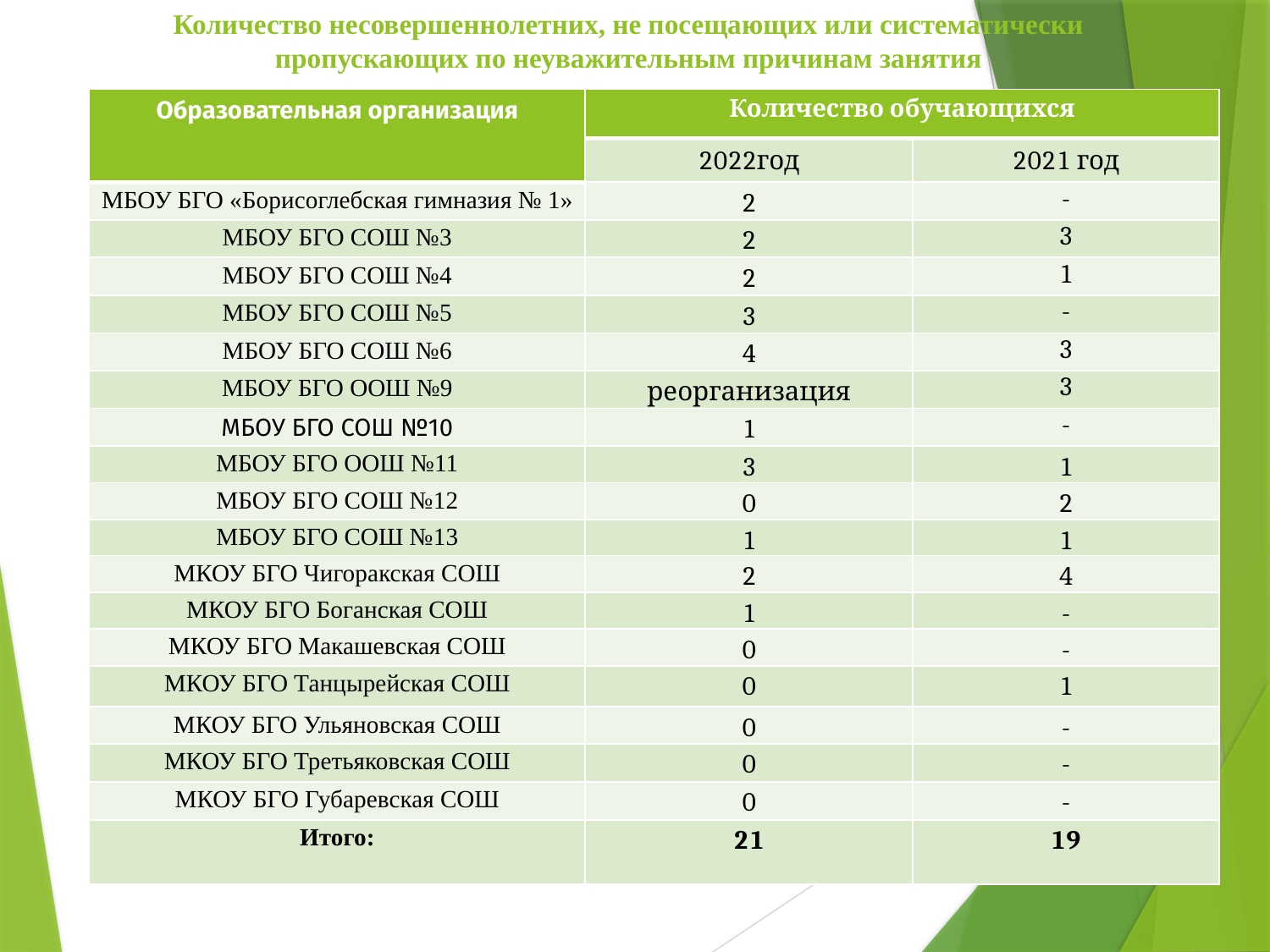

# Количество несовершеннолетних, не посещающих или систематически пропускающих по неуважительным причинам занятия
| Образовательная организация | Количество обучающихся |  |
| --- | --- | --- |
|  | 2022год | 2021 год |
| МБОУ БГО «Борисоглебская гимназия № 1» | 2 | - |
| МБОУ БГО СОШ №3 | 2 | 3 |
| МБОУ БГО СОШ №4 | 2 | 1 |
| МБОУ БГО СОШ №5 | 3 | - |
| МБОУ БГО СОШ №6 | 4 | 3 |
| МБОУ БГО ООШ №9 | реорганизация | 3 |
| МБОУ БГО СОШ №10 | 1 | - |
| МБОУ БГО ООШ №11 | 3 | 1 |
| МБОУ БГО СОШ №12 | 0 | 2 |
| МБОУ БГО СОШ №13 | 1 | 1 |
| МКОУ БГО Чигоракская СОШ | 2 | 4 |
| МКОУ БГО Боганская СОШ | 1 | - |
| МКОУ БГО Макашевская СОШ | 0 | - |
| МКОУ БГО Танцырейская СОШ | 0 | 1 |
| МКОУ БГО Ульяновская СОШ | 0 | - |
| МКОУ БГО Третьяковская СОШ | 0 | - |
| МКОУ БГО Губаревская СОШ | 0 | - |
| Итого: | 21 | 19 |